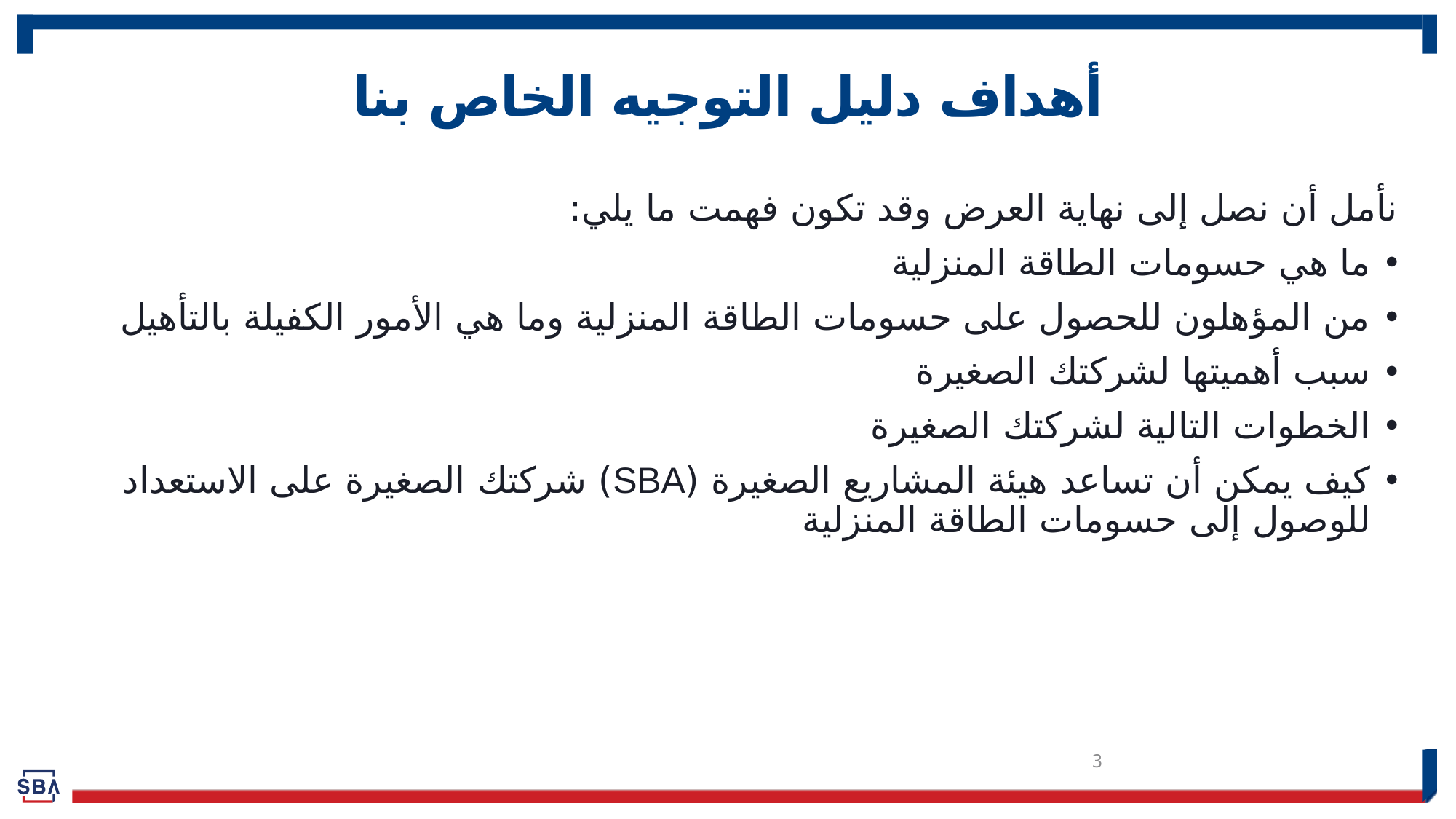

# أهداف دليل التوجيه الخاص بنا
نأمل أن نصل إلى نهاية العرض وقد تكون فهمت ما يلي:
ما هي حسومات الطاقة المنزلية
من المؤهلون للحصول على حسومات الطاقة المنزلية وما هي الأمور الكفيلة بالتأهيل
سبب أهميتها لشركتك الصغيرة
الخطوات التالية لشركتك الصغيرة
كيف يمكن أن تساعد هيئة المشاريع الصغيرة (SBA) شركتك الصغيرة على الاستعداد للوصول إلى حسومات الطاقة المنزلية

3